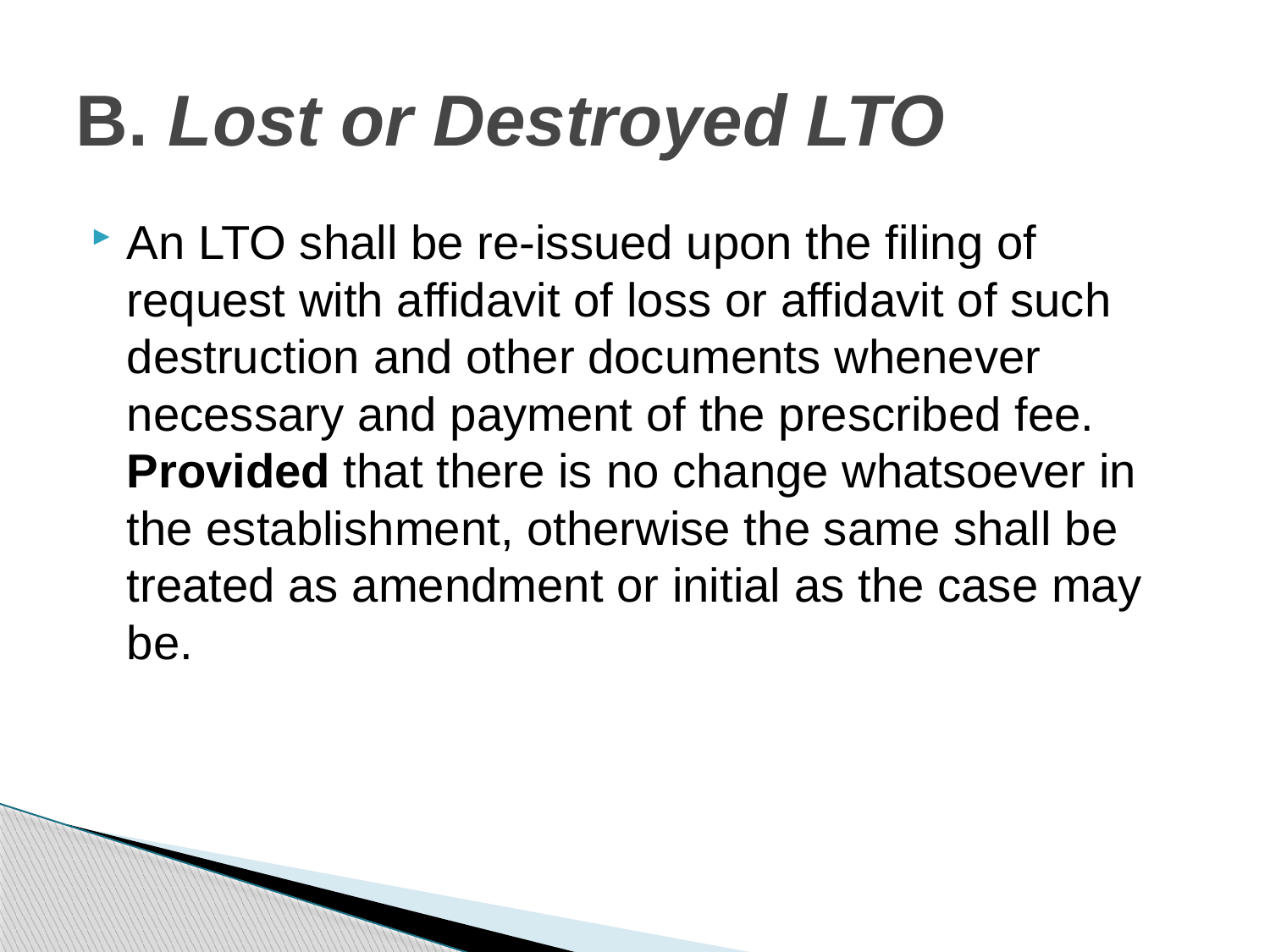

# B. Lost or Destroyed LTO
An LTO shall be re-issued upon the filing of request with affidavit of loss or affidavit of such destruction and other documents whenever necessary and payment of the prescribed fee. Provided that there is no change whatsoever in the establishment, otherwise the same shall be treated as amendment or initial as the case may be.